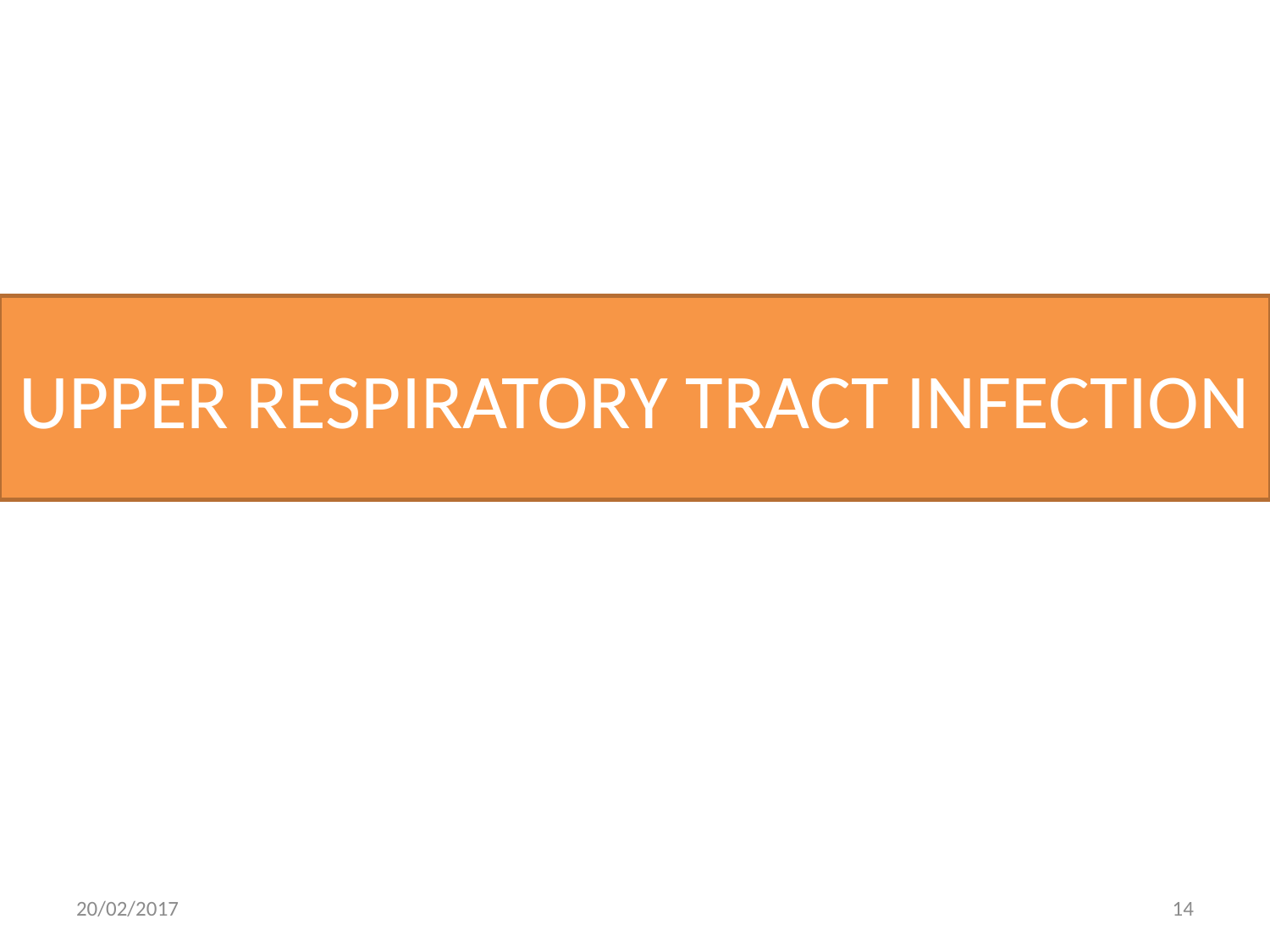

# UPPER RESPIRATORY TRACT INFECTION
20/02/2017
14